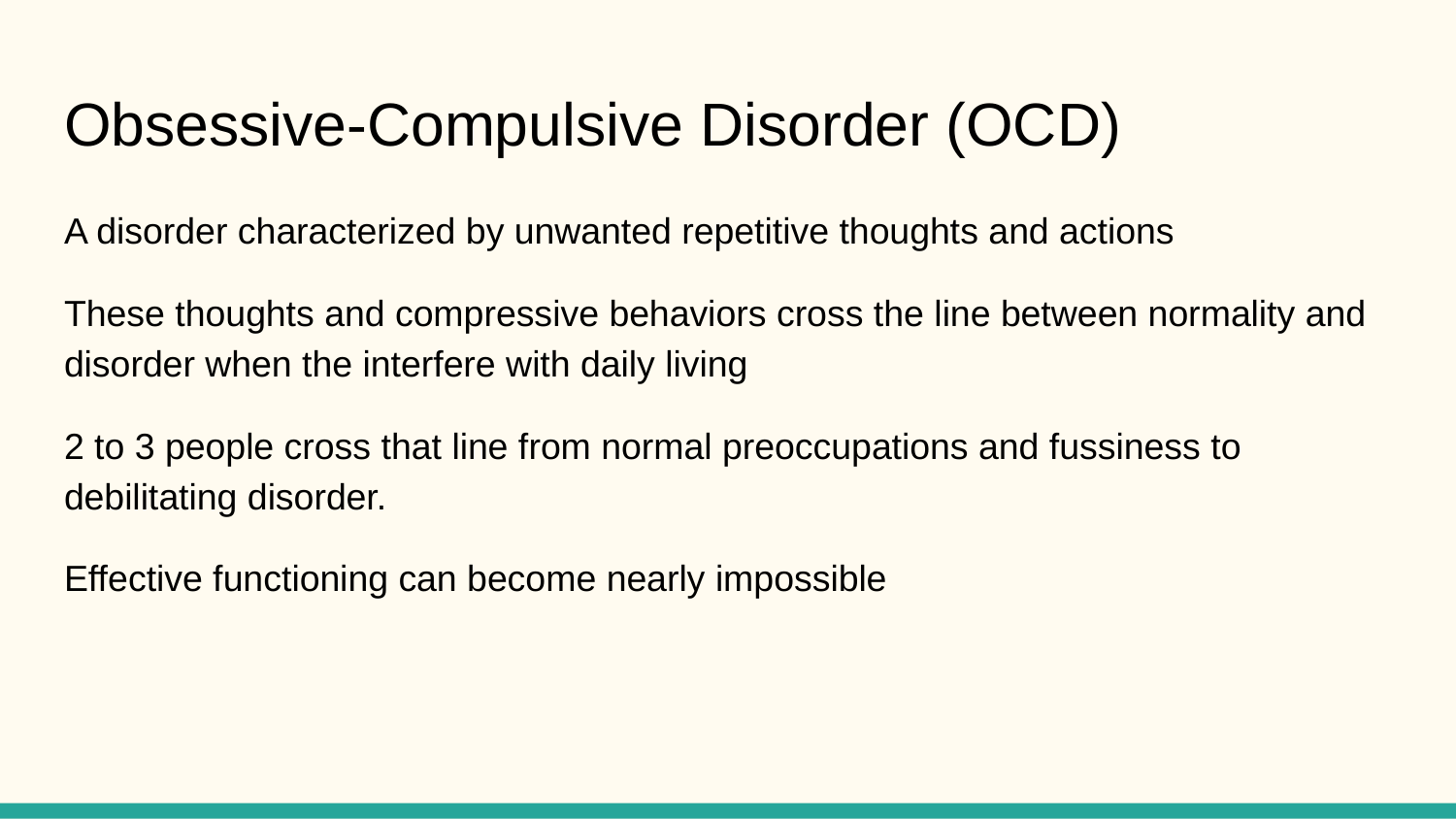

# Obsessive-Compulsive Disorder (OCD)
A disorder characterized by unwanted repetitive thoughts and actions
These thoughts and compressive behaviors cross the line between normality and disorder when the interfere with daily living
2 to 3 people cross that line from normal preoccupations and fussiness to debilitating disorder.
Effective functioning can become nearly impossible